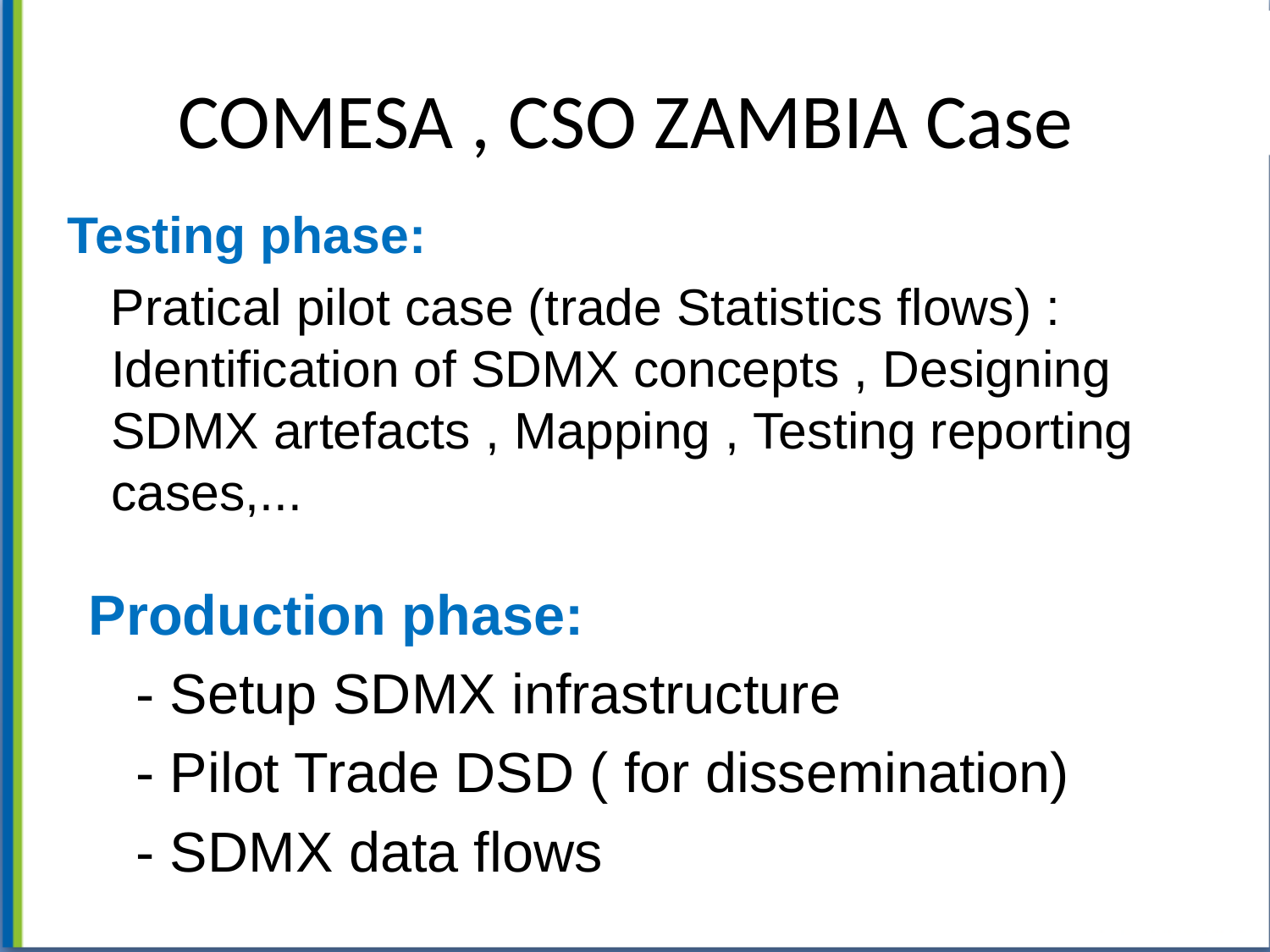

# COMESA , CSO ZAMBIA Case
Testing phase:
   Pratical pilot case (trade Statistics flows) : Identification of SDMX concepts , Designing SDMX artefacts , Mapping , Testing reporting cases,...

Production phase:
   - Setup SDMX infrastructure
   - Pilot Trade DSD ( for dissemination)
   - SDMX data flows